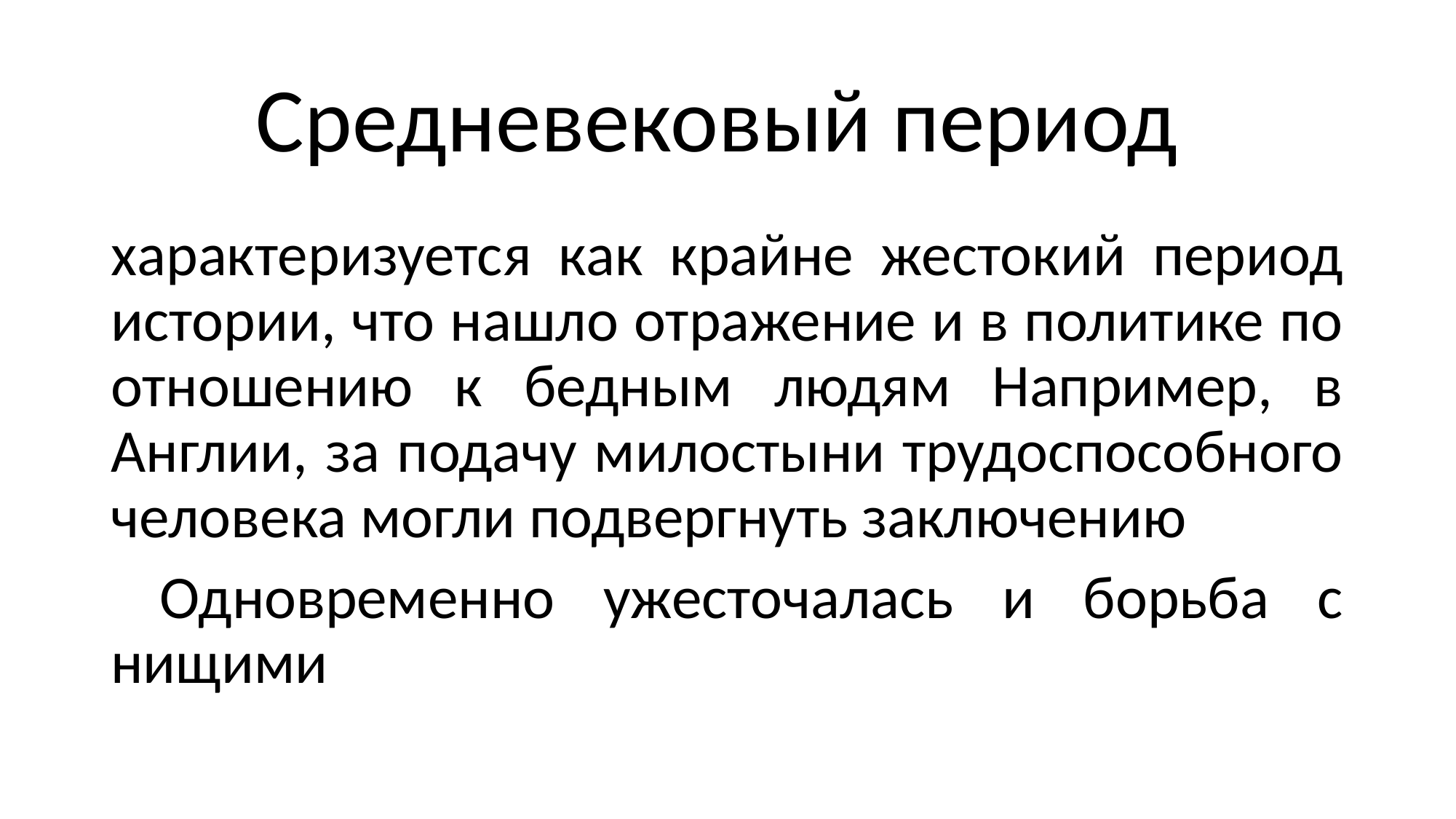

# Средневековый период
характеризуется как крайне жестокий период истории, что нашло отражение и в политике по отношению к бедным людям Например, в Англии, за подачу милостыни трудоспособного человека могли подвергнуть заключению
 Одновременно ужесточалась и борьба с нищими